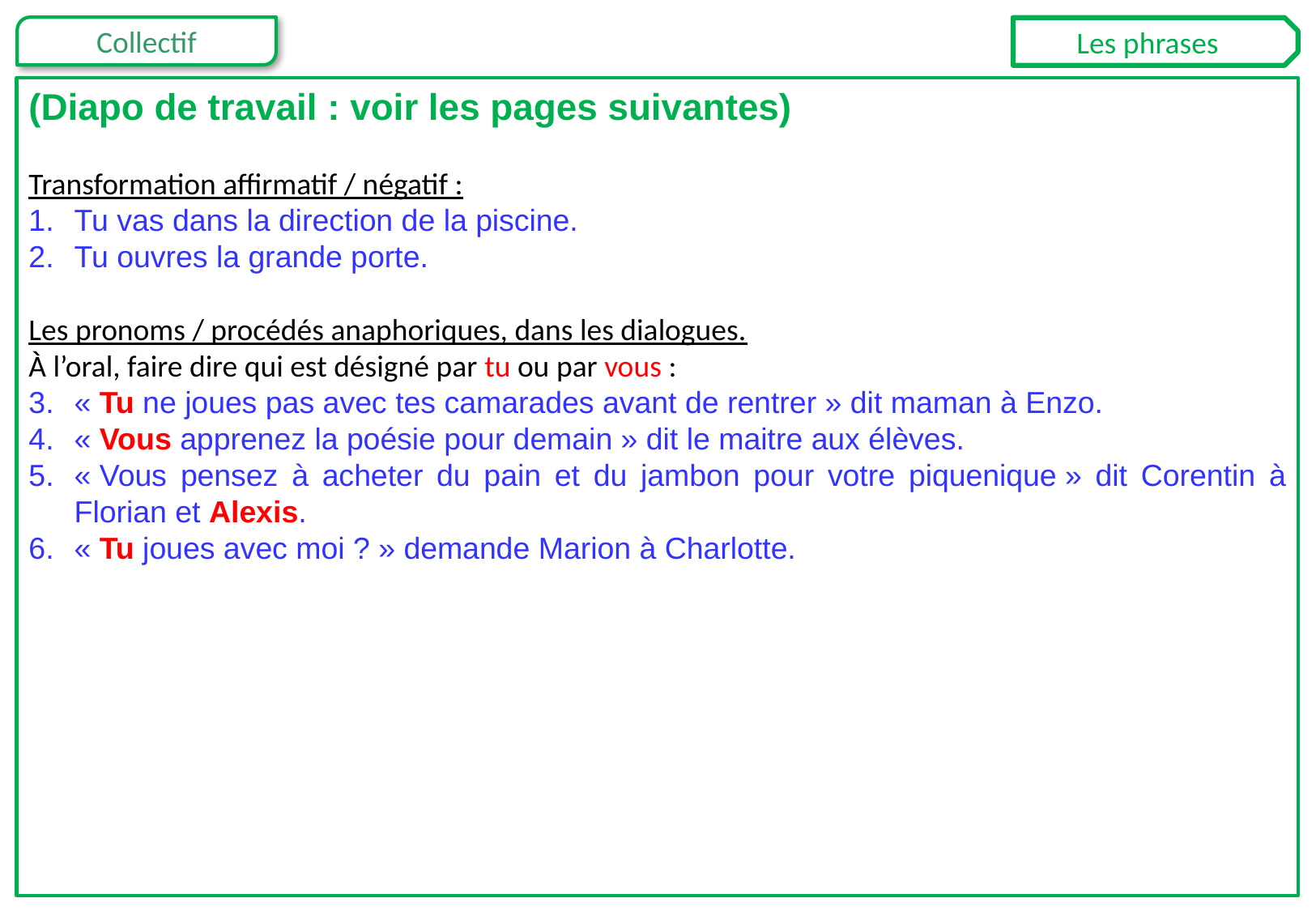

Les phrases
(Diapo de travail : voir les pages suivantes)

Transformation affirmatif / négatif :
Tu vas dans la direction de la piscine.
Tu ouvres la grande porte.

Les pronoms / procédés anaphoriques, dans les dialogues.
À l’oral, faire dire qui est désigné par tu ou par vous :
« Tu ne joues pas avec tes camarades avant de rentrer » dit maman à Enzo.
« Vous apprenez la poésie pour demain » dit le maitre aux élèves.
« Vous pensez à acheter du pain et du jambon pour votre piquenique » dit Corentin à Florian et Alexis.
« Tu joues avec moi ? » demande Marion à Charlotte.